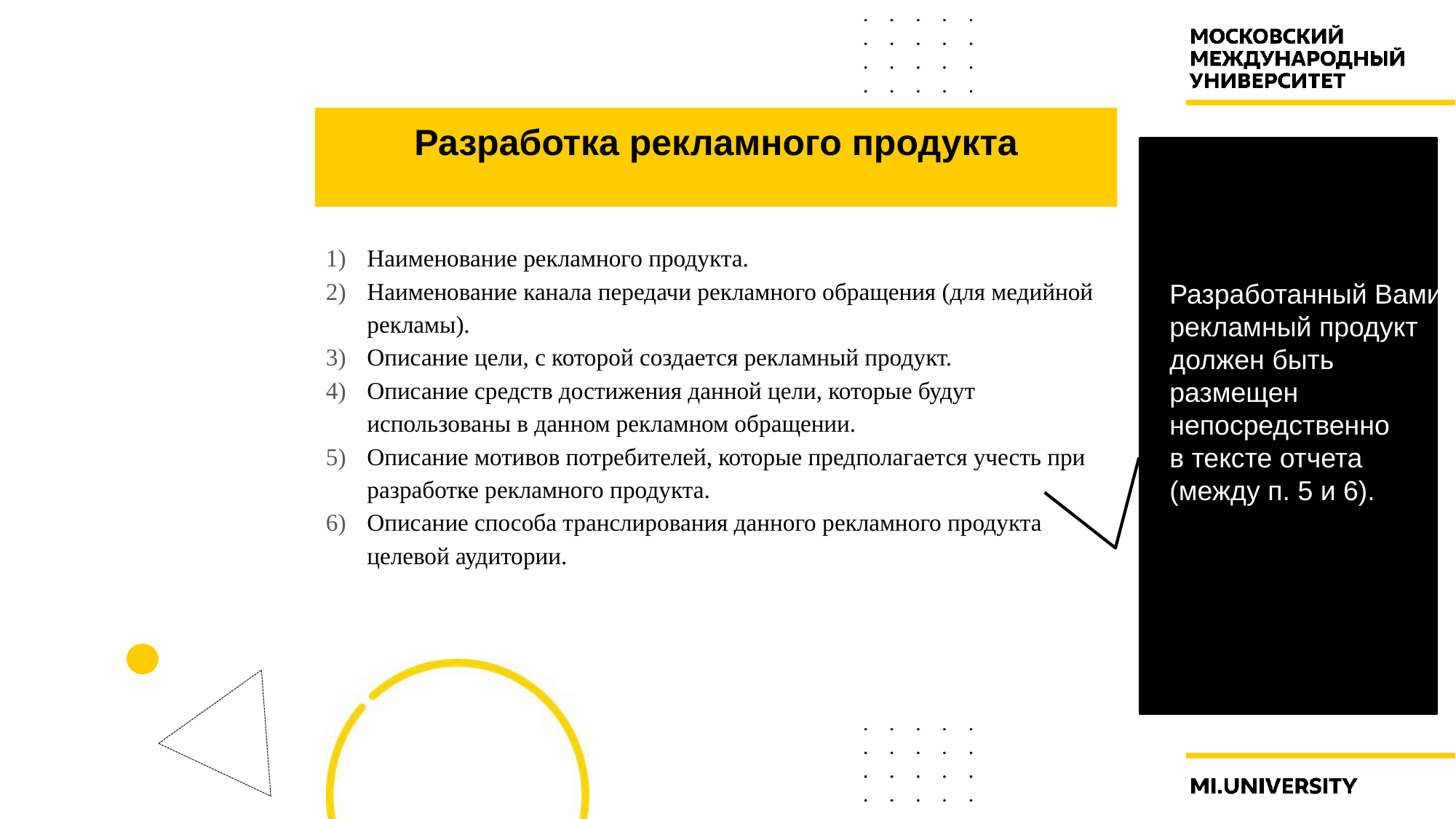

# Разработка рекламного продукта

Наименование рекламного продукта.
Наименование канала передачи рекламного обращения (для медийной рекламы).
Описание цели, с которой создается рекламный продукт.
Описание средств достижения данной цели, которые будут использованы в данном рекламном обращении.
Описание мотивов потребителей, которые предполагается учесть при разработке рекламного продукта.
Описание способа транслирования данного рекламного продукта целевой аудитории.

Разработанный Вами рекламный продукт должен быть размещен непосредственно
в тексте отчета
(между п. 5 и 6).